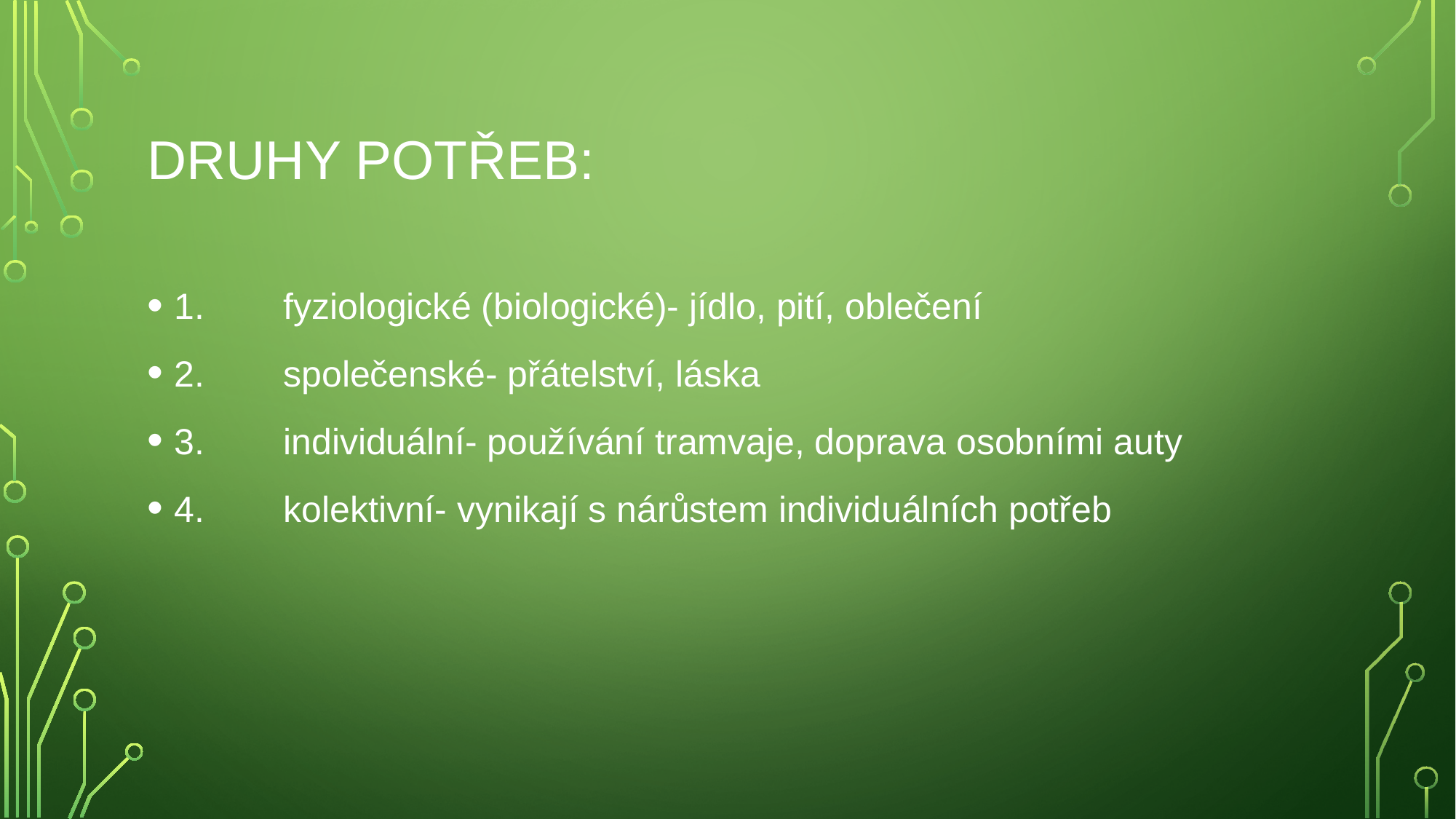

# Druhy potřeb:
1.	fyziologické (biologické)- jídlo, pití, oblečení
2.	společenské- přátelství, láska
3.	individuální- používání tramvaje, doprava osobními auty
4.	kolektivní- vynikají s nárůstem individuálních potřeb